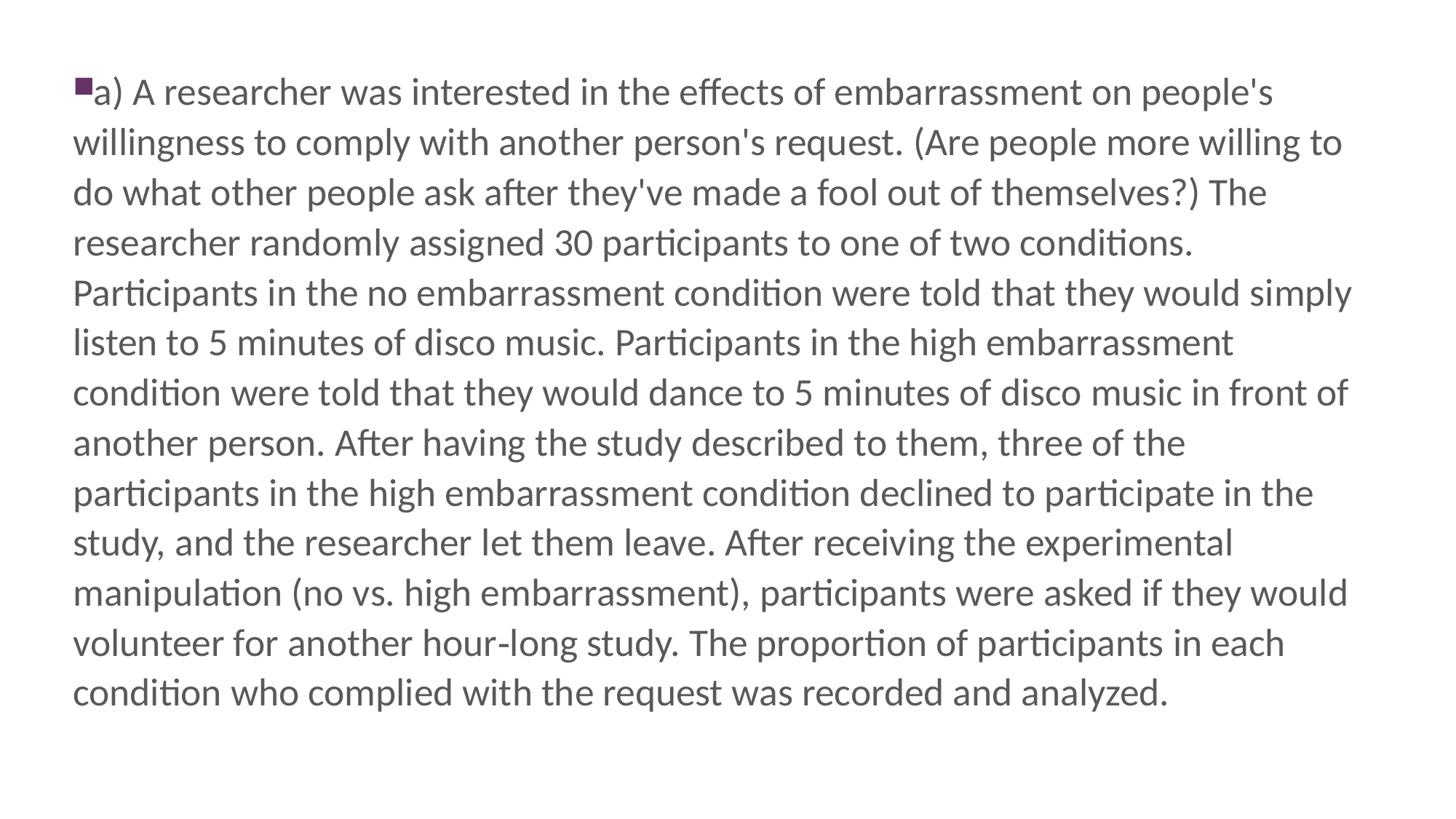

a) A researcher was interested in the effects of embarrassment on people's willingness to comply with another person's request. (Are people more willing to do what other people ask after they've made a fool out of themselves?) The researcher randomly assigned 30 participants to one of two conditions. Participants in the no embarrassment condition were told that they would simply listen to 5 minutes of disco music. Participants in the high embarrassment condition were told that they would dance to 5 minutes of disco music in front of another person. After having the study described to them, three of the participants in the high embarrassment condition declined to participate in the study, and the researcher let them leave. After receiving the experimental manipulation (no vs. high embarrassment), participants were asked if they would volunteer for another hour‑long study. The proportion of participants in each condition who complied with the request was recorded and analyzed.